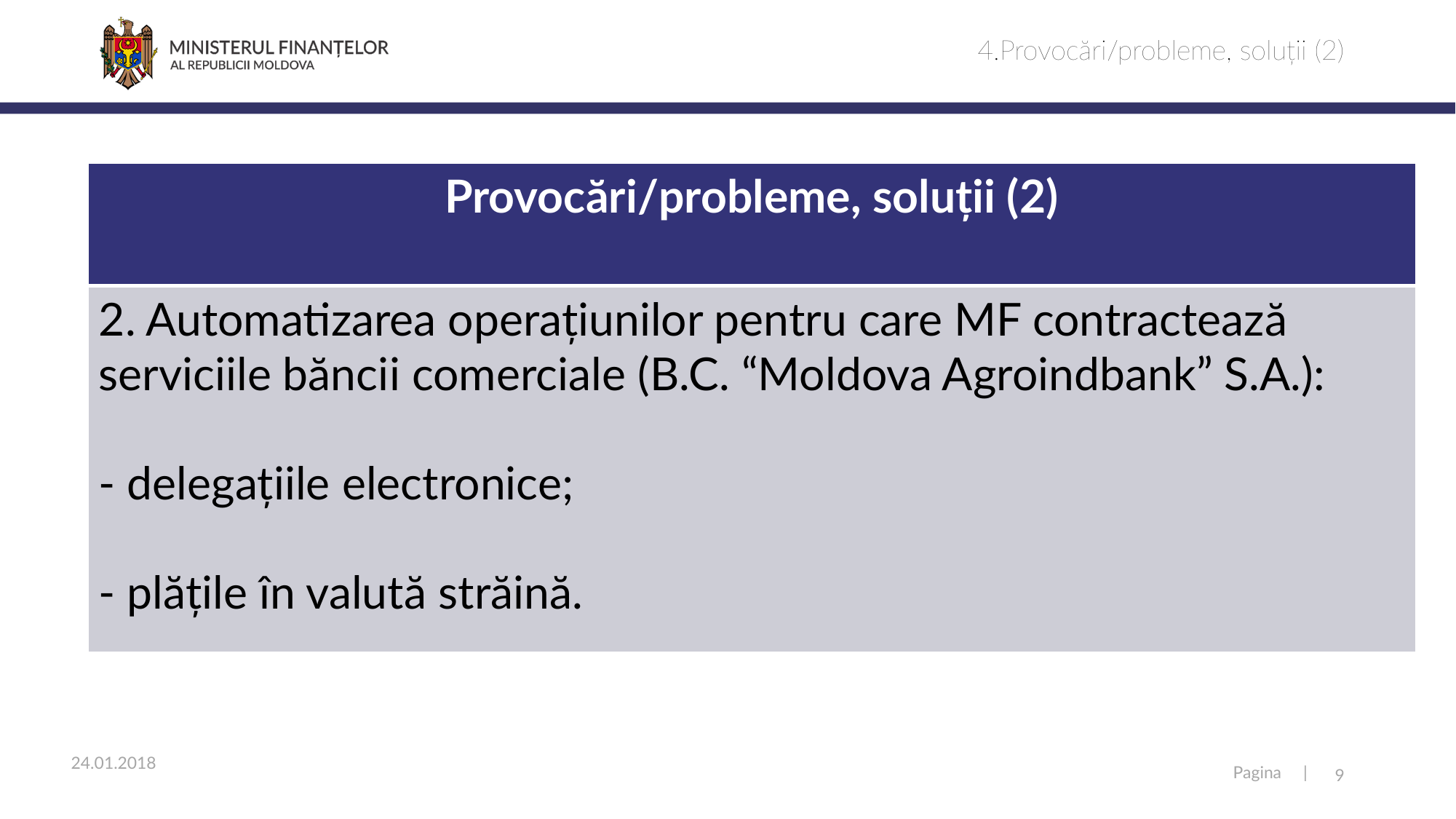

4.Provocări/probleme, soluții (2)
| Provocări/probleme, soluții (2) |
| --- |
| 2. Automatizarea operațiunilor pentru care MF contractează serviciile băncii comerciale (B.C. “Moldova Agroindbank” S.A.): - delegațiile electronice; - plățile în valută străină. |
24.01.2018

9